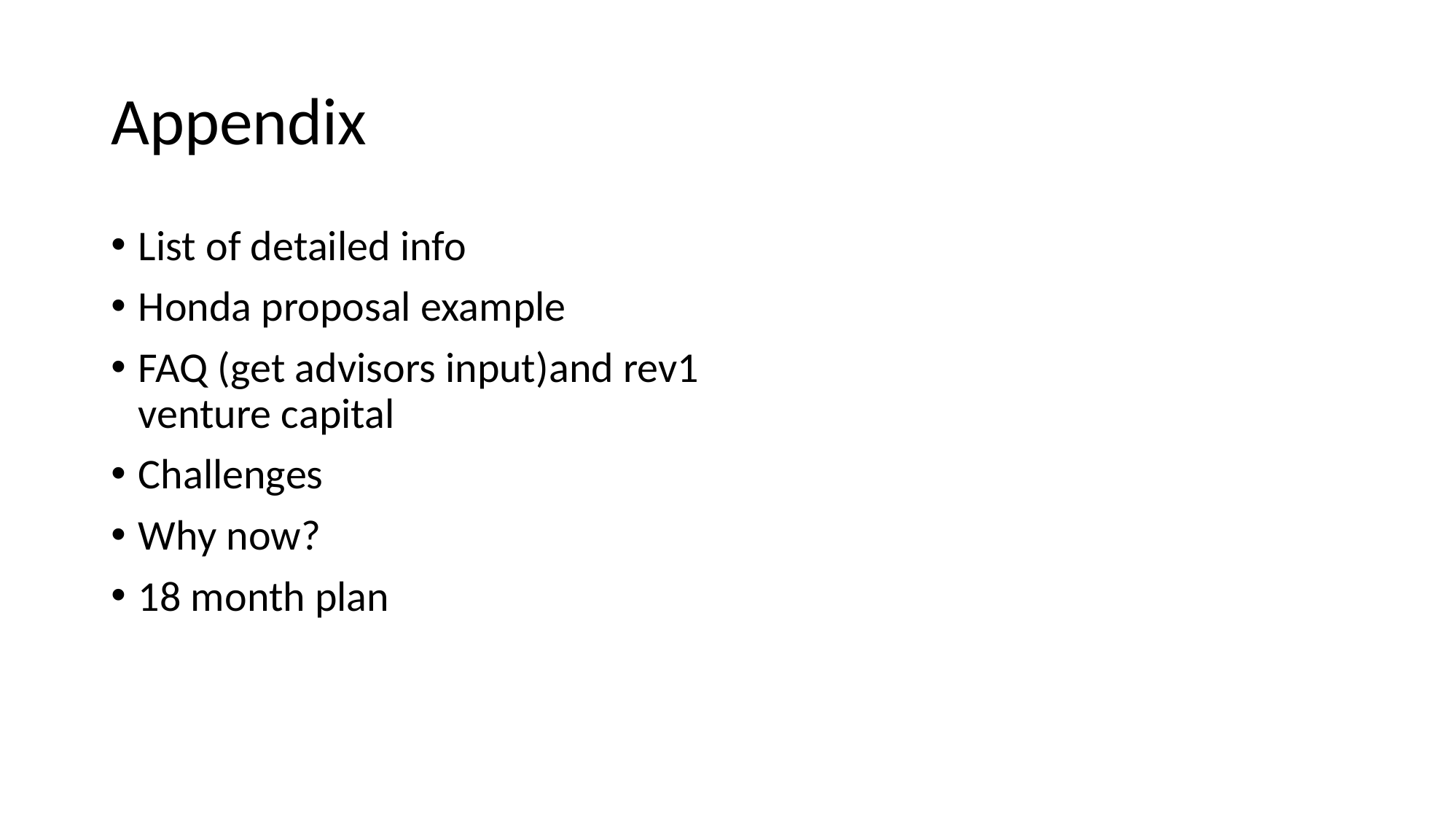

# Appendix
List of detailed info
Honda proposal example
FAQ (get advisors input)and rev1 venture capital
Challenges
Why now?
18 month plan